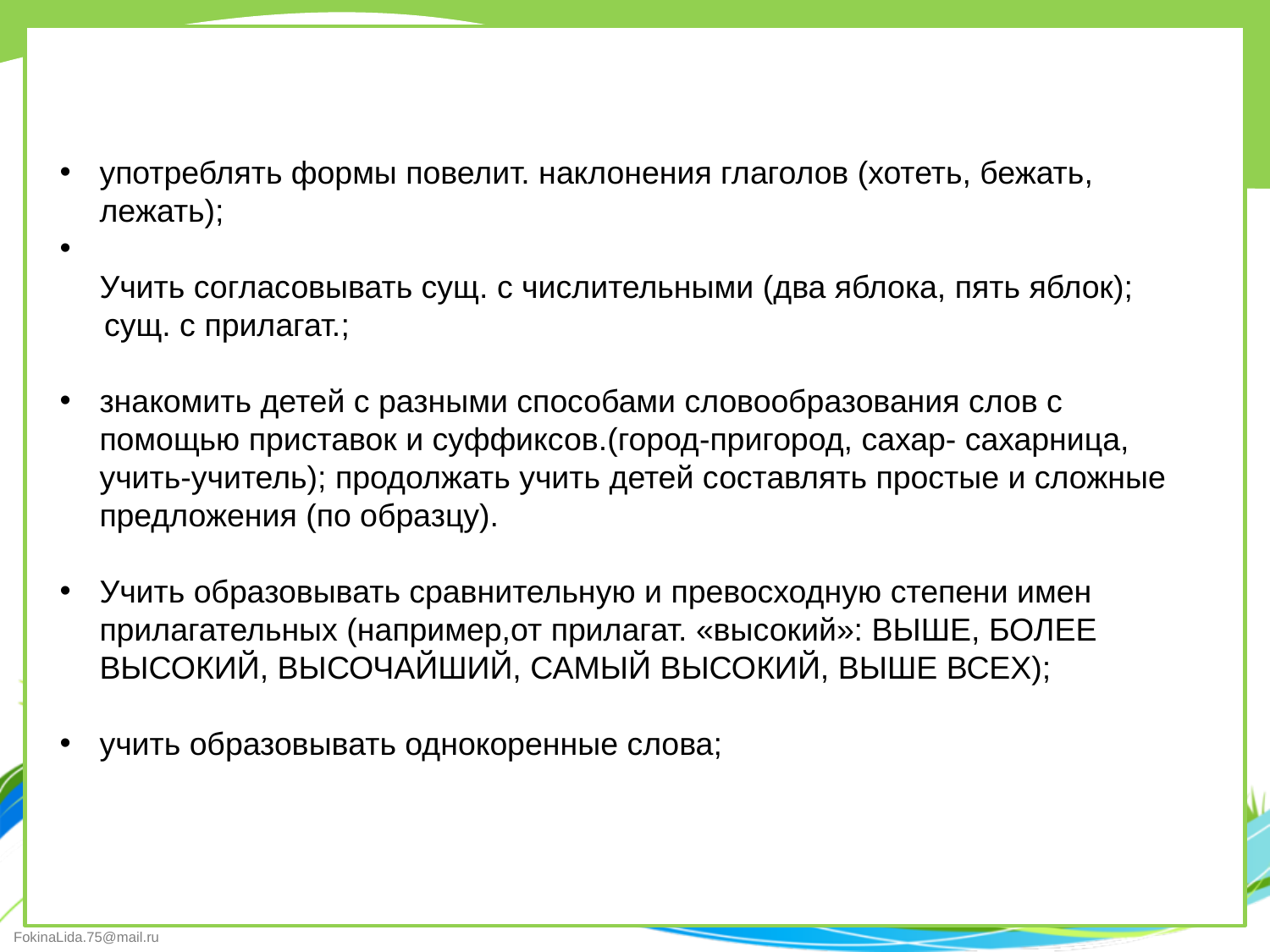

употреблять формы повелит. наклонения глаголов (хотеть, бежать, лежать);
Учить согласовывать сущ. с числительными (два яблока, пять яблок);
     сущ. с прилагат.;

знакомить детей с разными способами словообразования слов с помощью приставок и суффиксов.(город-пригород, сахар- сахарница, учить-учитель); продолжать учить детей составлять простые и сложные предложения (по образцу).

Учить образовывать сравнительную и превосходную степени имен прилагательных (например,от прилагат. «высокий»: ВЫШЕ, БОЛЕЕ ВЫСОКИЙ, ВЫСОЧАЙШИЙ, САМЫЙ ВЫСОКИЙ, ВЫШЕ ВСЕХ);

учить образовывать однокоренные слова;